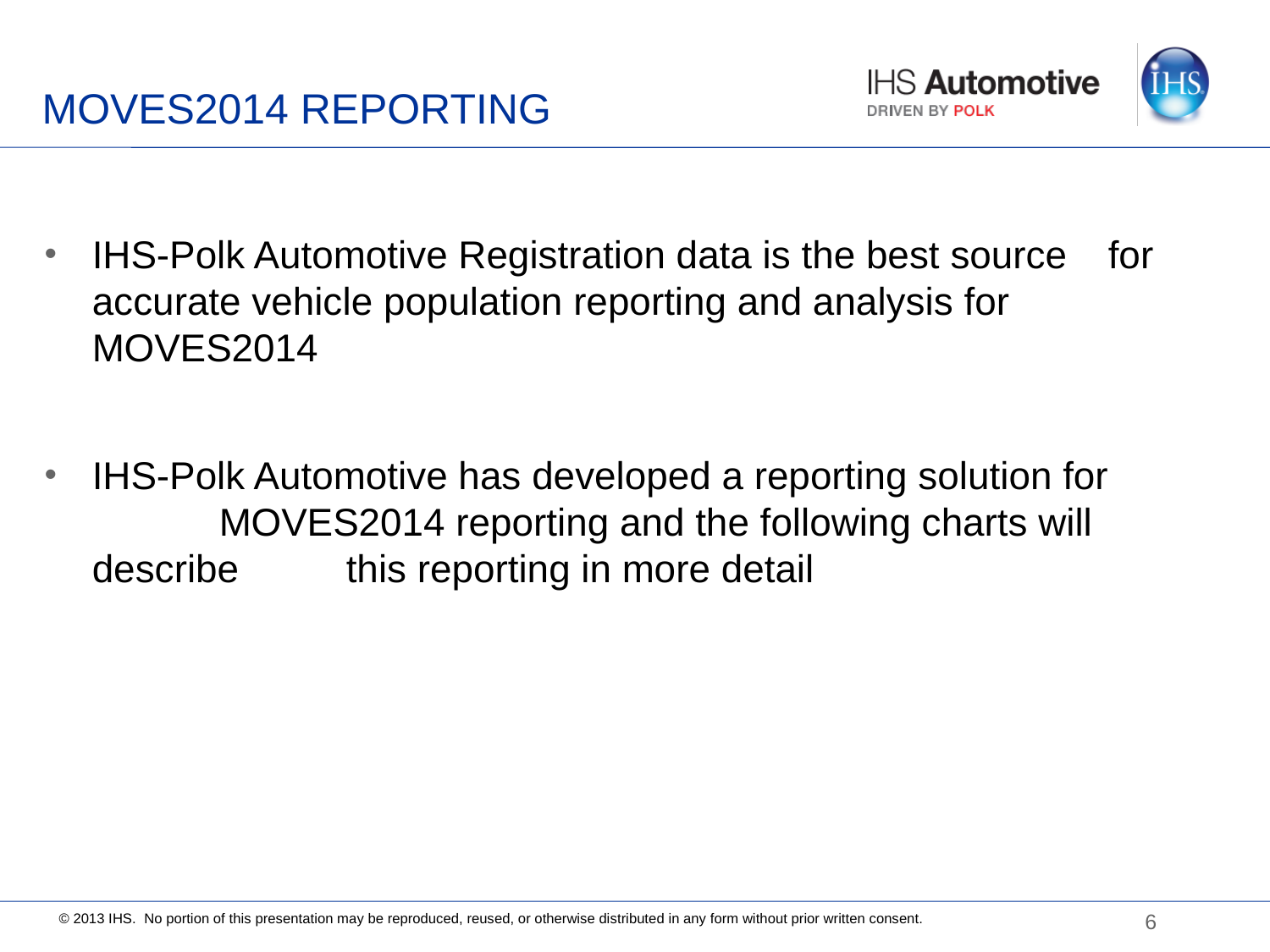

# MOVES2014 REPORTING

IHS-Polk Automotive Registration data is the best source 	for accurate vehicle population reporting and analysis for 	MOVES2014

IHS-Polk Automotive has developed a reporting solution for 	MOVES2014 reporting and the following charts will describe 	this reporting in more detail

6